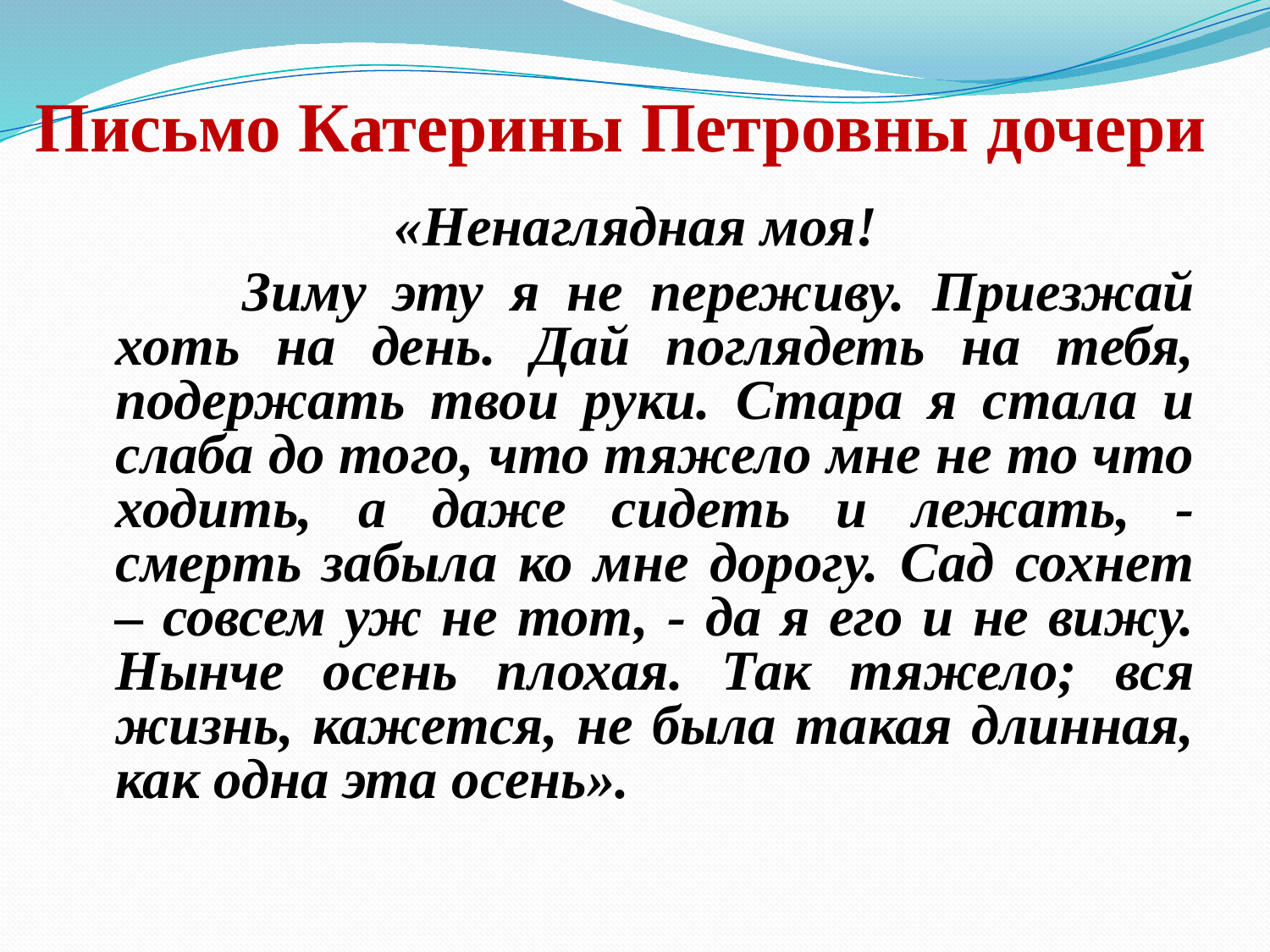

# Письмо Катерины Петровны дочери
«Ненаглядная моя!
		Зиму эту я не переживу. Приезжай хоть на день. Дай поглядеть на тебя, подержать твои руки. Стара я стала и слаба до того, что тяжело мне не то что ходить, а даже сидеть и лежать, - смерть забыла ко мне дорогу. Сад сохнет – совсем уж не тот, - да я его и не вижу. Нынче осень плохая. Так тяжело; вся жизнь, кажется, не была такая длинная, как одна эта осень».